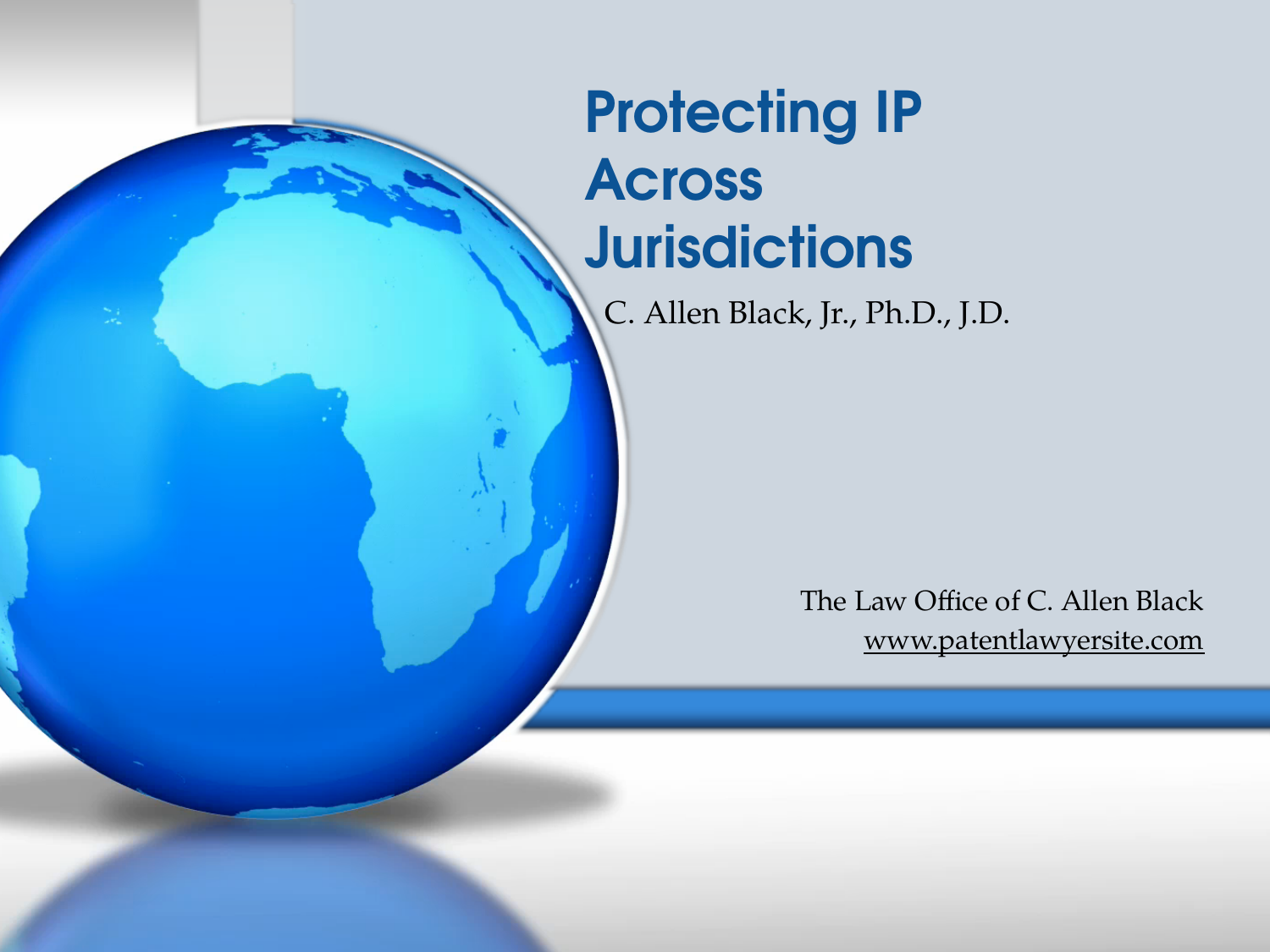

# Protecting IP Across Jurisdictions
C. Allen Black, Jr., Ph.D., J.D.

The Law Office of C. Allen Black
www.patentlawyersite.com